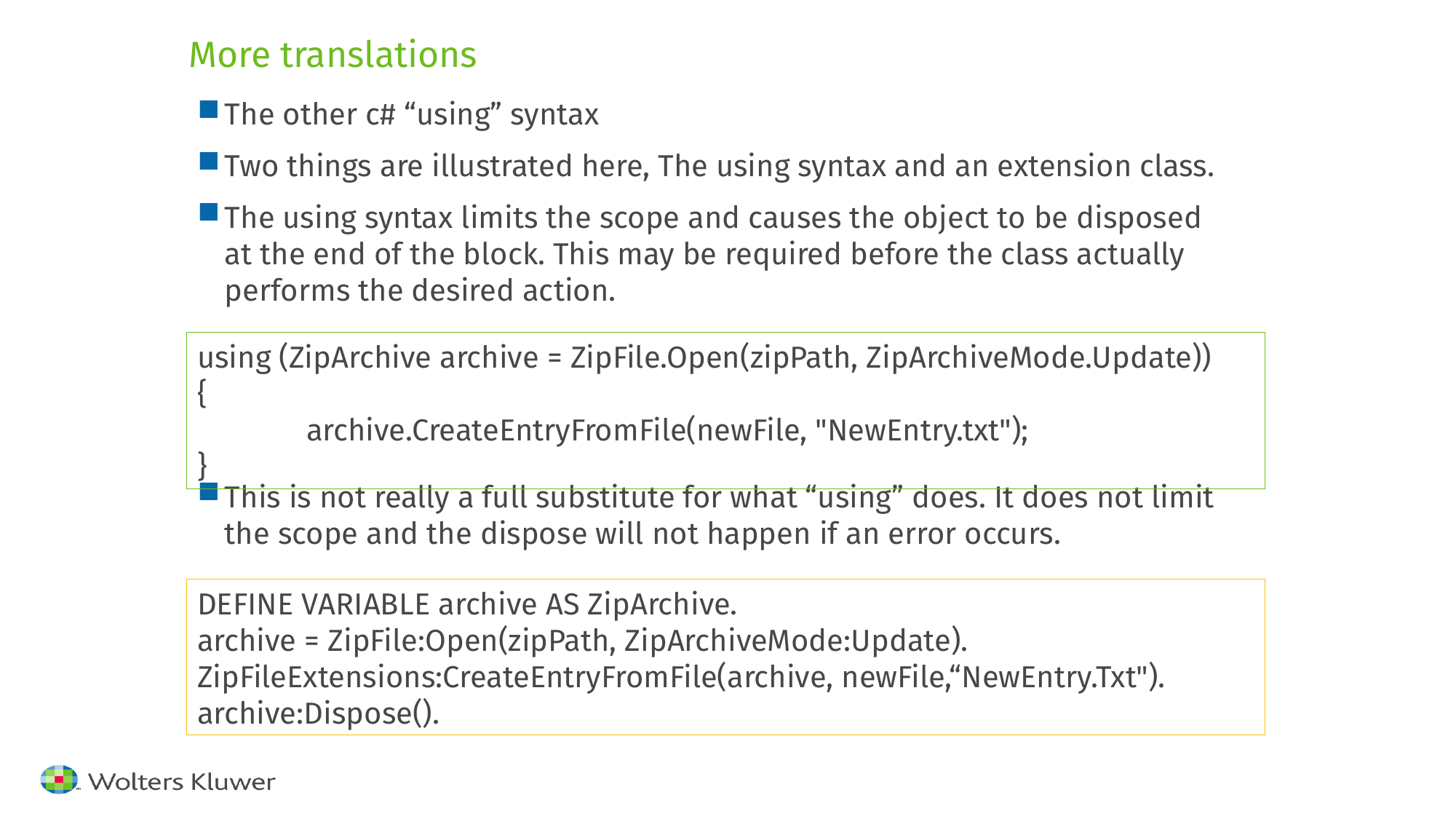

# More translations
The other c# “using” syntax
Two things are illustrated here, The using syntax and an extension class.
The using syntax limits the scope and causes the object to be disposed at the end of the block. This may be required before the class actually performs the desired action.

This is not really a full substitute for what “using” does. It does not limit the scope and the dispose will not happen if an error occurs.
using (ZipArchive archive = ZipFile.Open(zipPath, ZipArchiveMode.Update))
{
	archive.CreateEntryFromFile(newFile, "NewEntry.txt");
}
DEFINE VARIABLE archive AS ZipArchive.
archive = ZipFile:Open(zipPath, ZipArchiveMode:Update).
ZipFileExtensions:CreateEntryFromFile(archive, newFile,“NewEntry.Txt").
archive:Dispose().